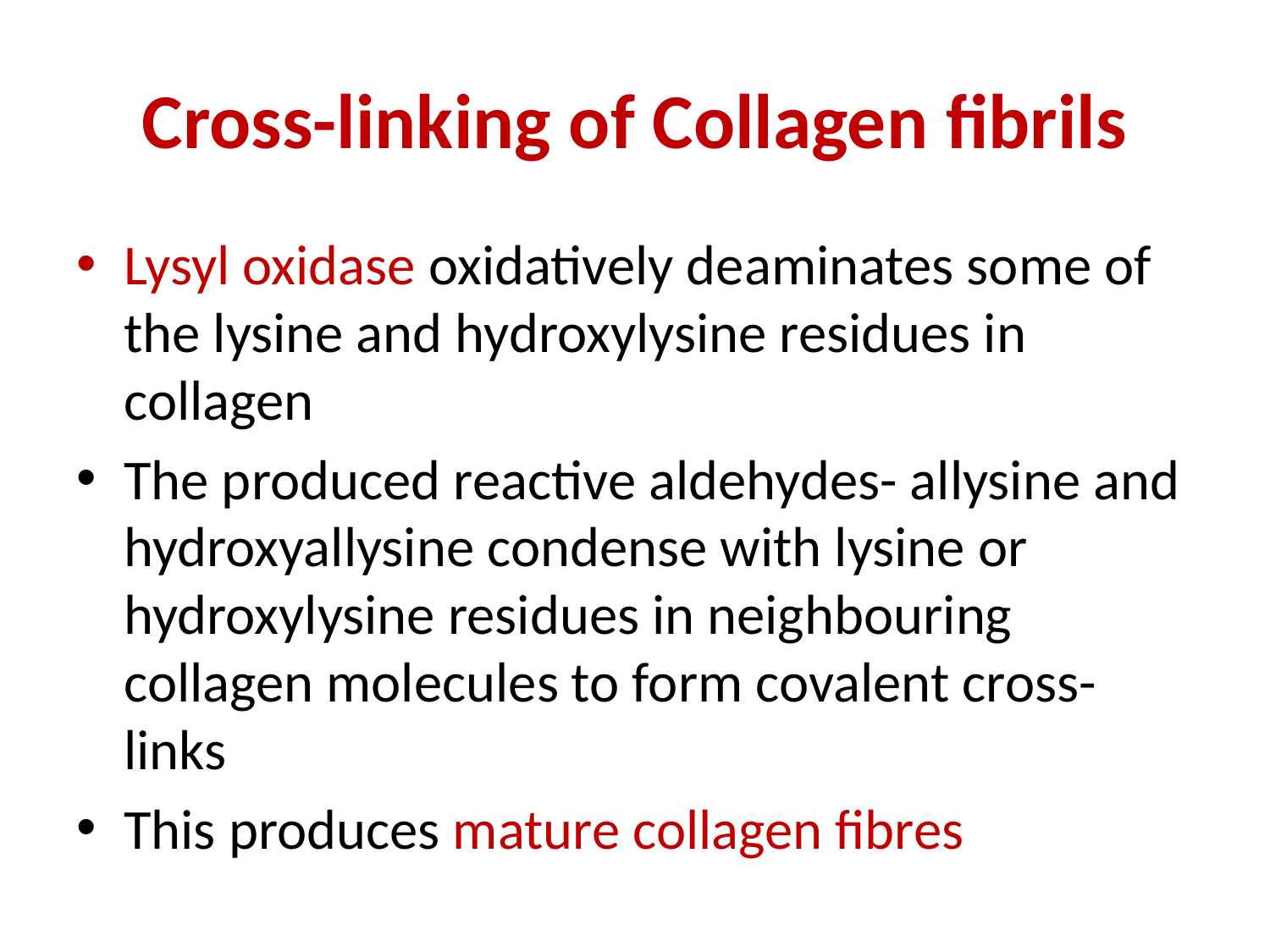

# Cross-linking of Collagen fibrils
Lysyl oxidase oxidatively deaminates some of the lysine and hydroxylysine residues in collagen
The produced reactive aldehydes- allysine and hydroxyallysine condense with lysine or hydroxylysine residues in neighbouring collagen molecules to form covalent cross-links
This produces mature collagen fibres